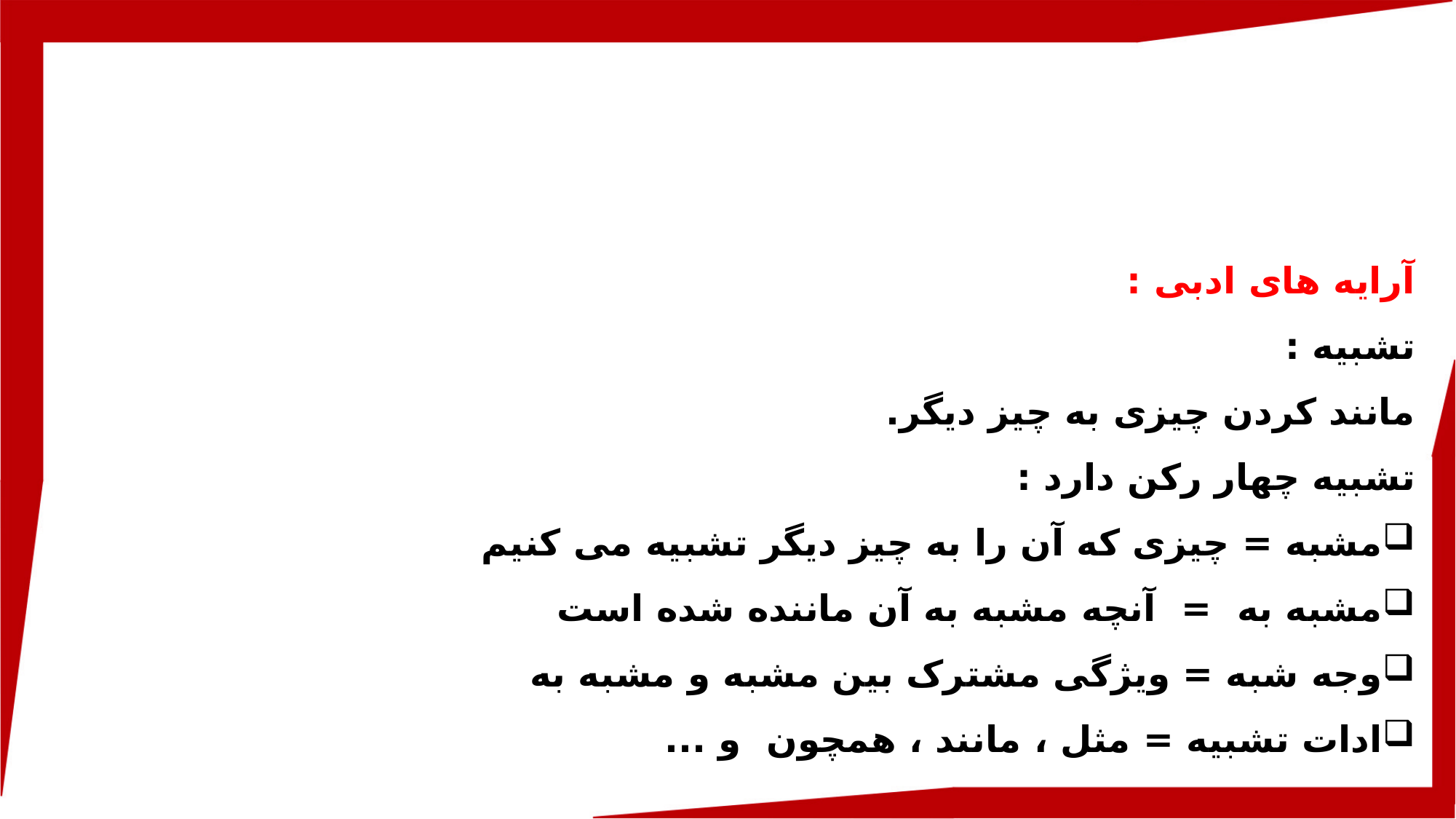

آرایه های ادبی :
تشبیه :
مانند کردن چیزی به چیز دیگر.
تشبیه چهار رکن دارد :
مشبه = چیزی که آن را به چیز دیگر تشبیه می کنیم
مشبه به  =  آنچه مشبه به آن ماننده شده است
وجه شبه = ویژگی مشترک بین مشبه و مشبه به
ادات تشبیه = مثل ، مانند ، همچون  و ...